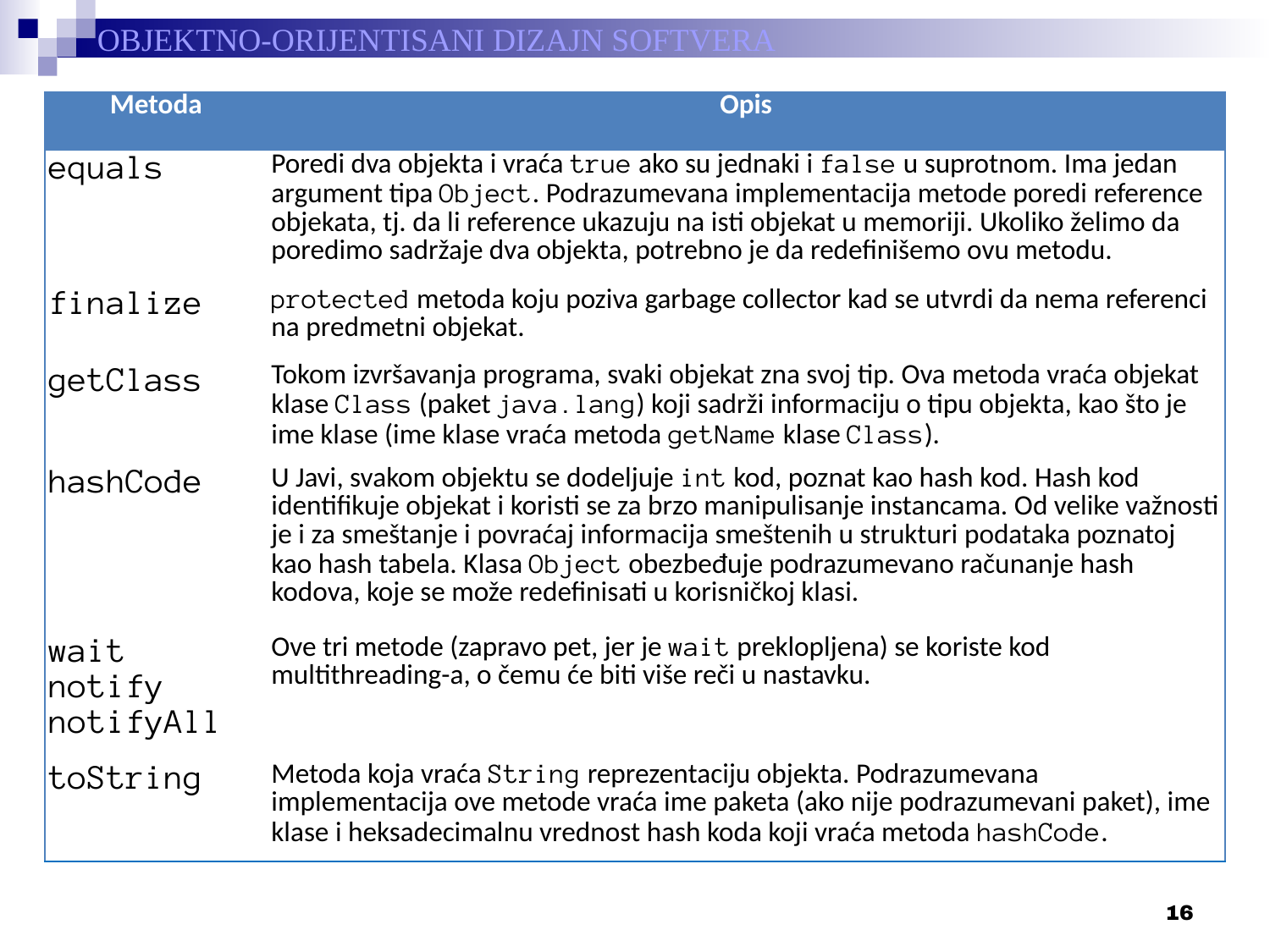

| Metoda | Opis |
| --- | --- |
| equals | Poredi dva objekta i vraća true ako su jednaki i false u suprotnom. Ima jedan argument tipa Object. Podrazumevana implementacija metode poredi reference objekata, tj. da li reference ukazuju na isti objekat u memoriji. Ukoliko želimo da poredimo sadržaje dva objekta, potrebno je da redefinišemo ovu metodu. |
| finalize | protected metoda koju poziva garbage collector kad se utvrdi da nema referenci na predmetni objekat. |
| getClass | Tokom izvršavanja programa, svaki objekat zna svoj tip. Ova metoda vraća objekat klase Class (paket java.lang) koji sadrži informaciju o tipu objekta, kao što je ime klase (ime klase vraća metoda getName klase Class). |
| hashCode | U Javi, svakom objektu se dodeljuje int kod, poznat kao hash kod. Hash kod identifikuje objekat i koristi se za brzo manipulisanje instancama. Od velike važnosti je i za smeštanje i povraćaj informacija smeštenih u strukturi podataka poznatoj kao hash tabela. Klasa Object obezbeđuje podrazumevano računanje hash kodova, koje se može redefinisati u korisničkoj klasi. |
| wait notify notifyAll | Ove tri metode (zapravo pet, jer je wait preklopljena) se koriste kod multithreading-a, o čemu će biti više reči u nastavku. |
| toString | Metoda koja vraća String reprezentaciju objekta. Podrazumevana implementacija ove metode vraća ime paketa (ako nije podrazumevani paket), ime klase i heksadecimalnu vrednost hash koda koji vraća metoda hashCode. |
16